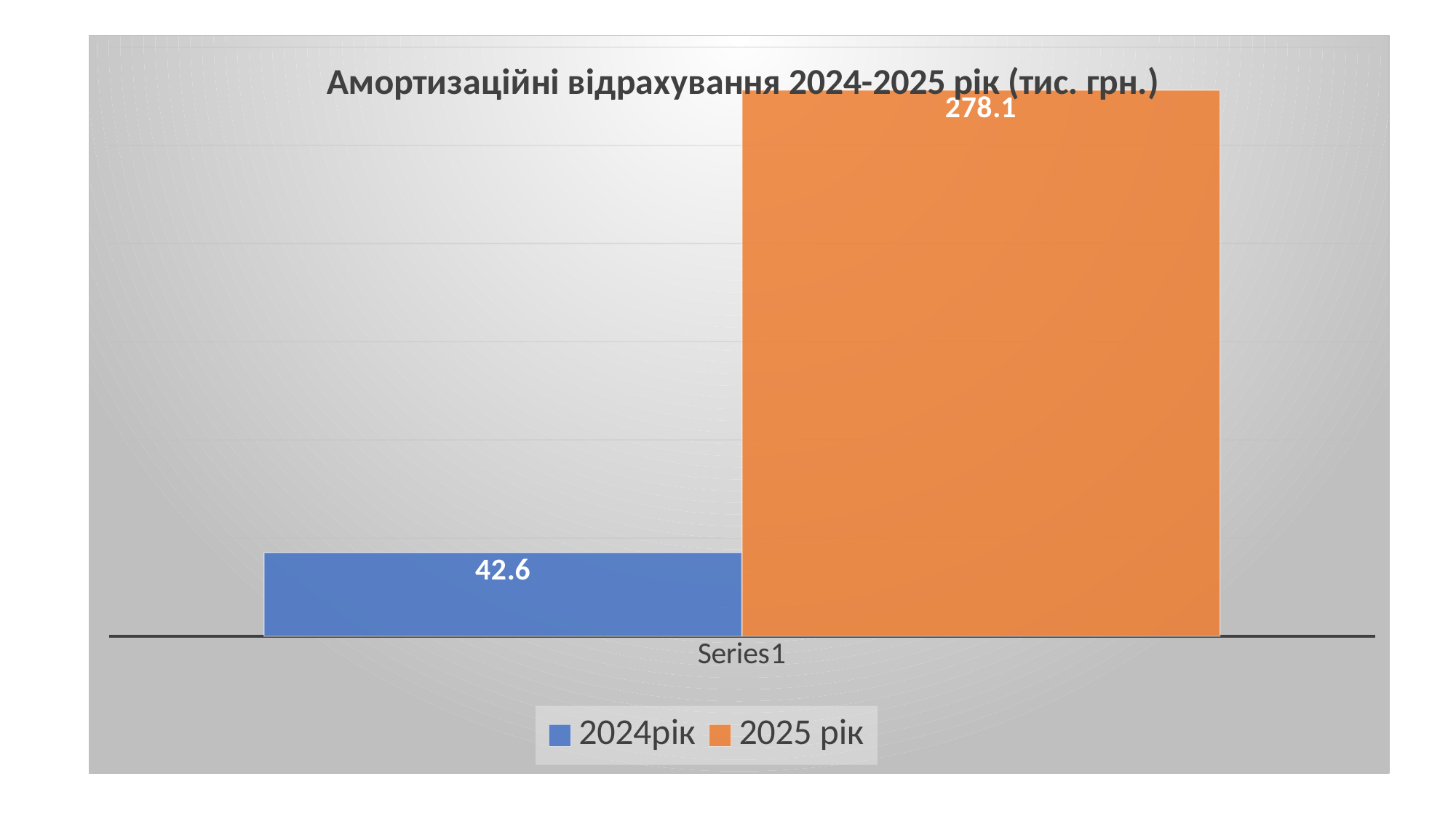

### Chart:  Амортизаційні відрахування 2024-2025 рік (тис. грн.)

| Category | 2024рік | 2025 рік |
|---|---|---|
|  | 42.6 | 278.1 |